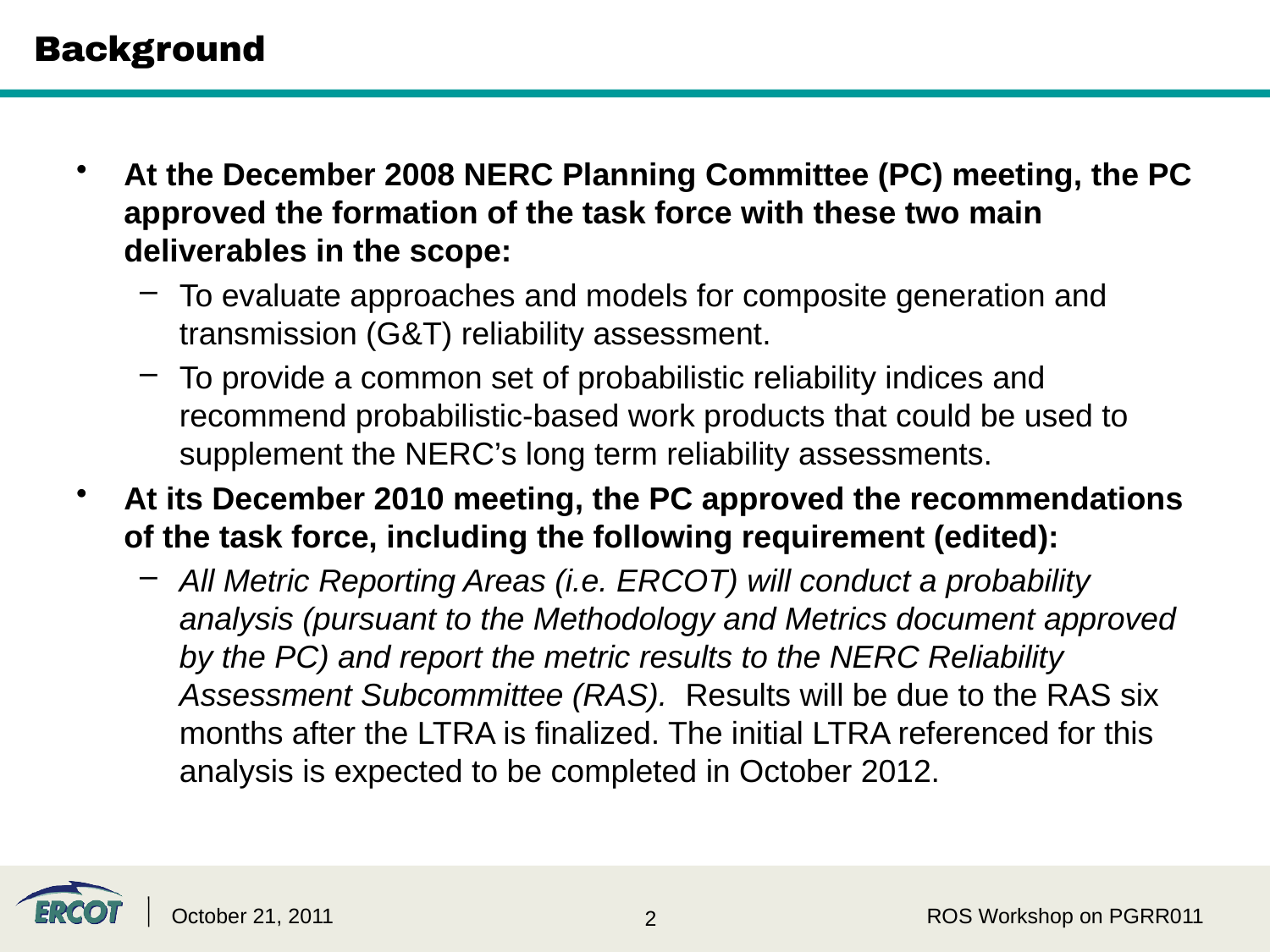

# Background
At the December 2008 NERC Planning Committee (PC) meeting, the PC approved the formation of the task force with these two main deliverables in the scope:
To evaluate approaches and models for composite generation and transmission (G&T) reliability assessment.
To provide a common set of probabilistic reliability indices and recommend probabilistic-based work products that could be used to supplement the NERC’s long term reliability assessments.
At its December 2010 meeting, the PC approved the recommendations of the task force, including the following requirement (edited):
All Metric Reporting Areas (i.e. ERCOT) will conduct a probability analysis (pursuant to the Methodology and Metrics document approved by the PC) and report the metric results to the NERC Reliability Assessment Subcommittee (RAS).  Results will be due to the RAS six months after the LTRA is finalized. The initial LTRA referenced for this analysis is expected to be completed in October 2012.

October 21, 2011
ROS Workshop on PGRR011